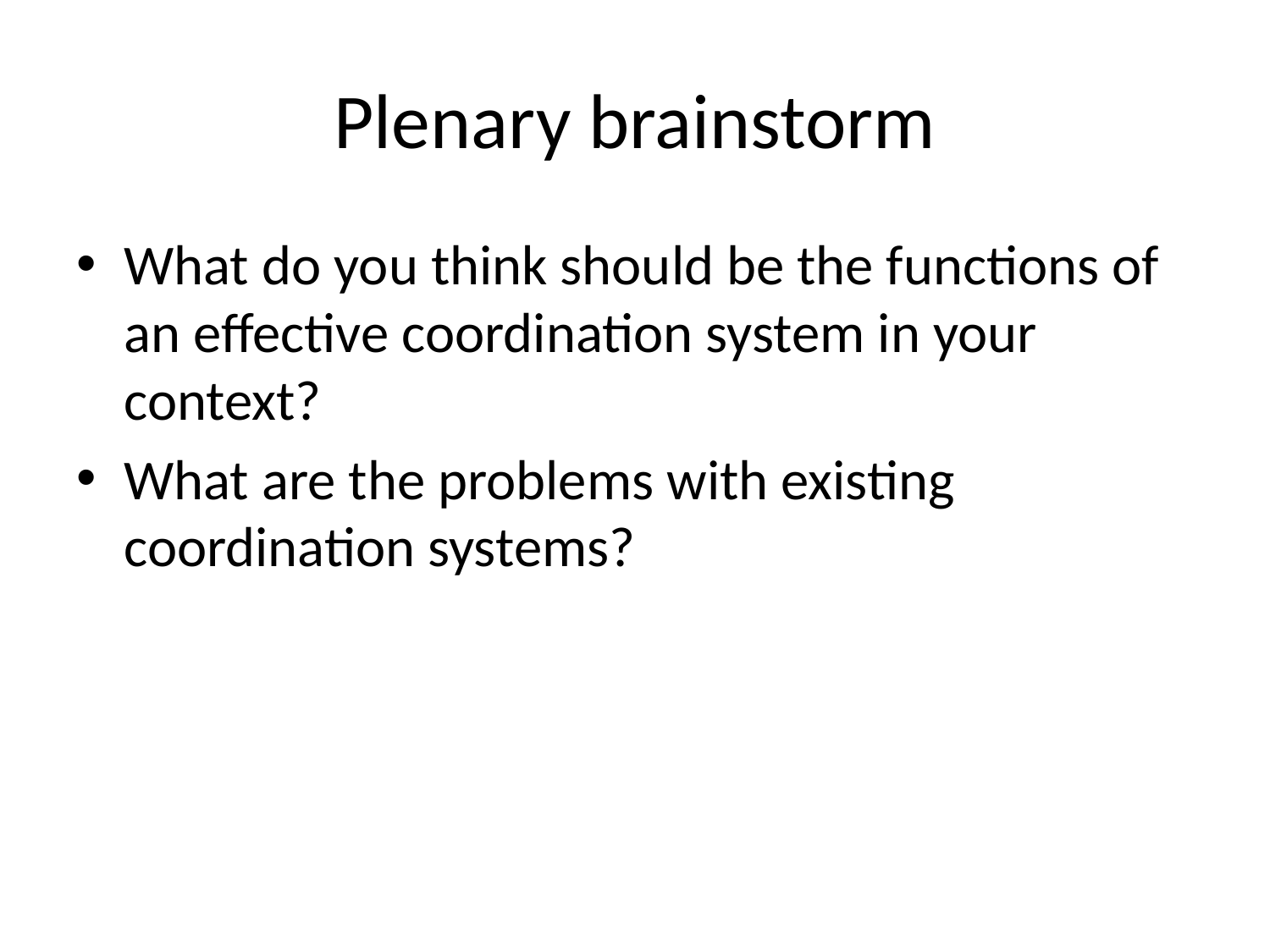

# Plenary brainstorm
What do you think should be the functions of an effective coordination system in your context?
What are the problems with existing coordination systems?